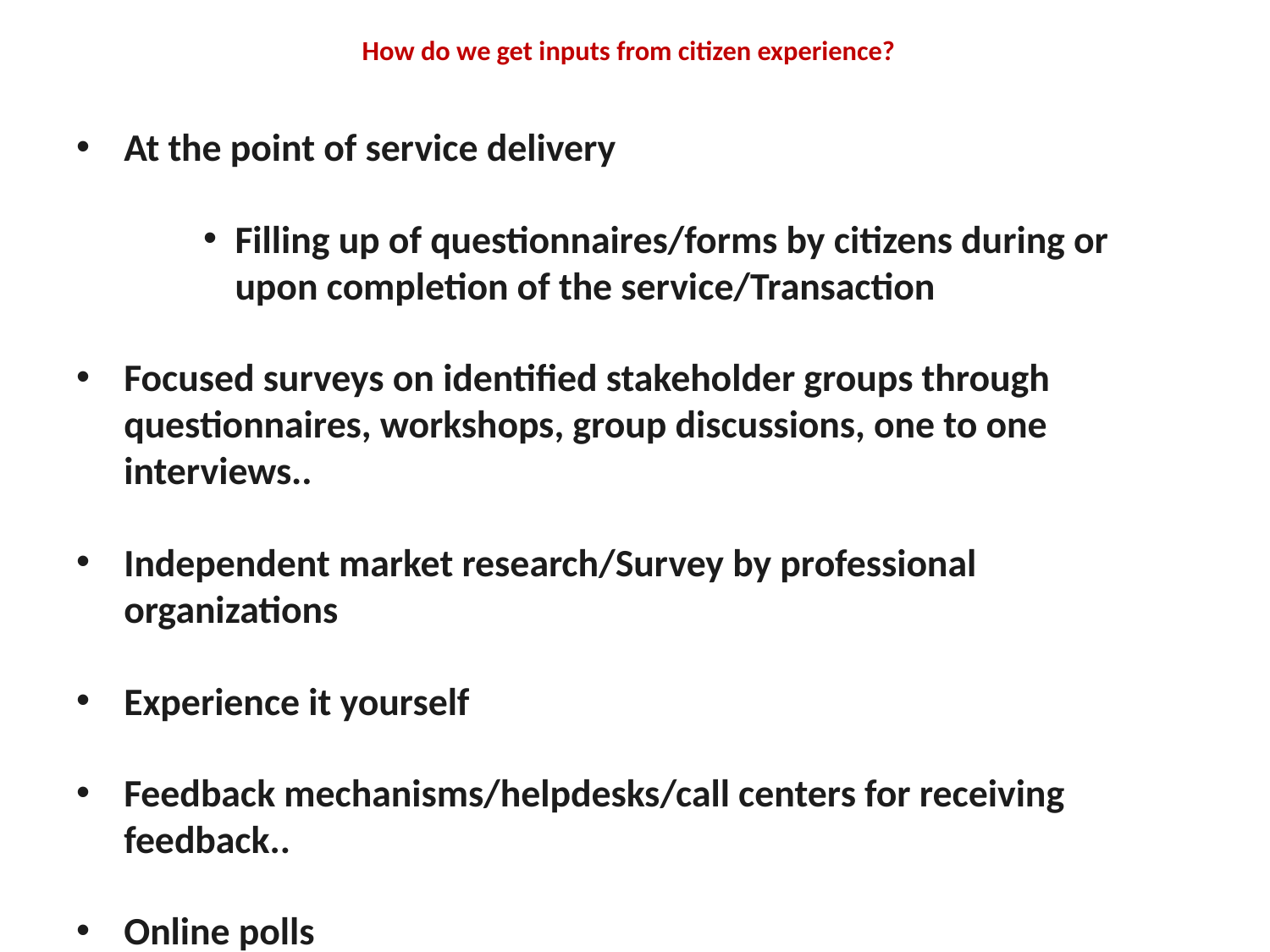

# How do we get inputs from citizen experience?
At the point of service delivery
Filling up of questionnaires/forms by citizens during or upon completion of the service/Transaction
Focused surveys on identified stakeholder groups through questionnaires, workshops, group discussions, one to one interviews..
Independent market research/Survey by professional organizations
Experience it yourself
Feedback mechanisms/helpdesks/call centers for receiving feedback..
Online polls
Observe the service delivery points/environments to identify the problems/challenges encountered by the citizens